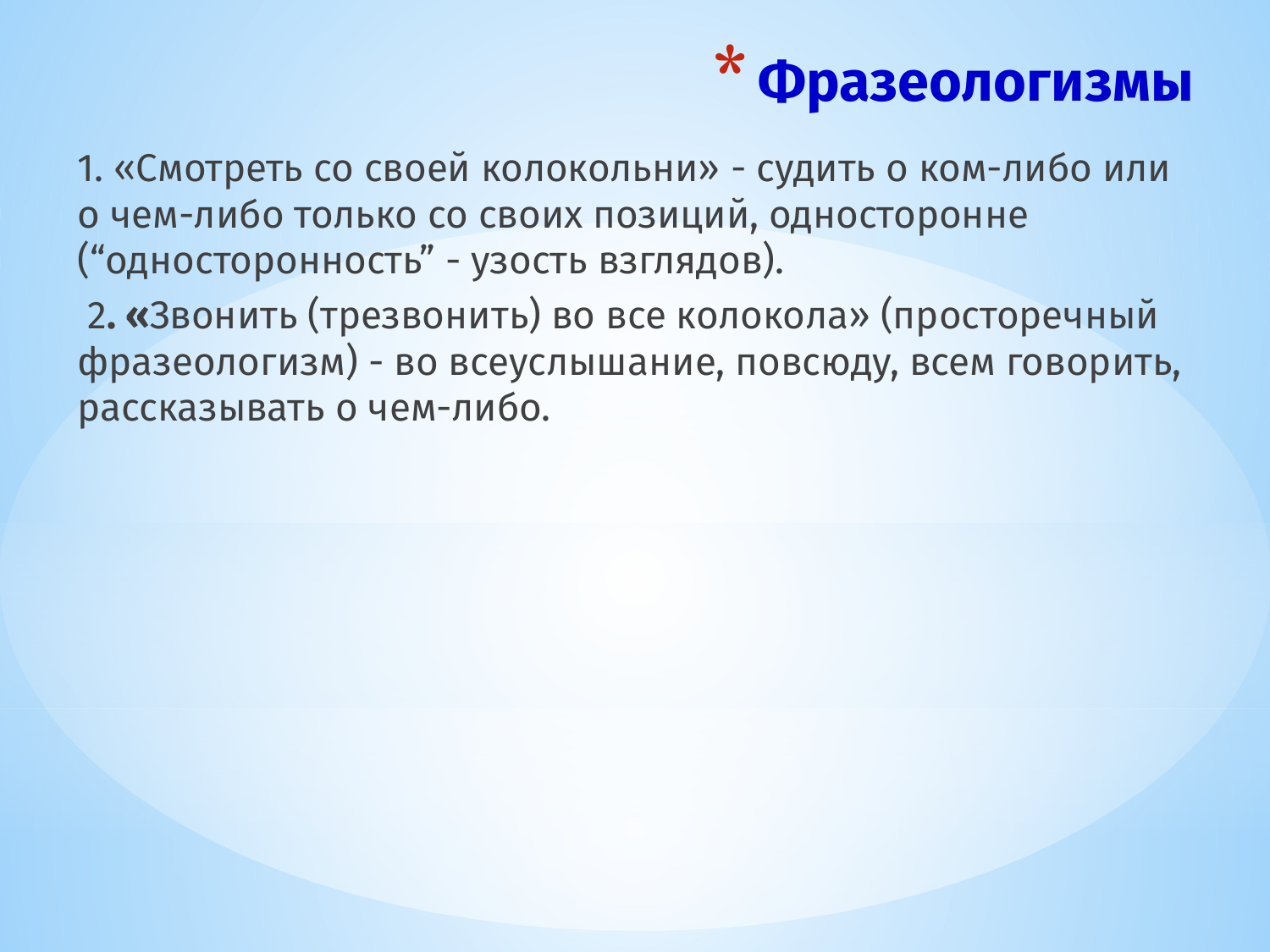

# Фразеологизмы
1. «Смотреть со своей колокольни» - судить о ком-либо или о чем-либо только со своих позиций, односторонне (“односторонность” - узость взглядов).
 2. «Звонить (трезвонить) во все колокола» (просторечный фразеологизм) - во всеуслышание, повсюду, всем говорить, рассказывать о чем-либо.